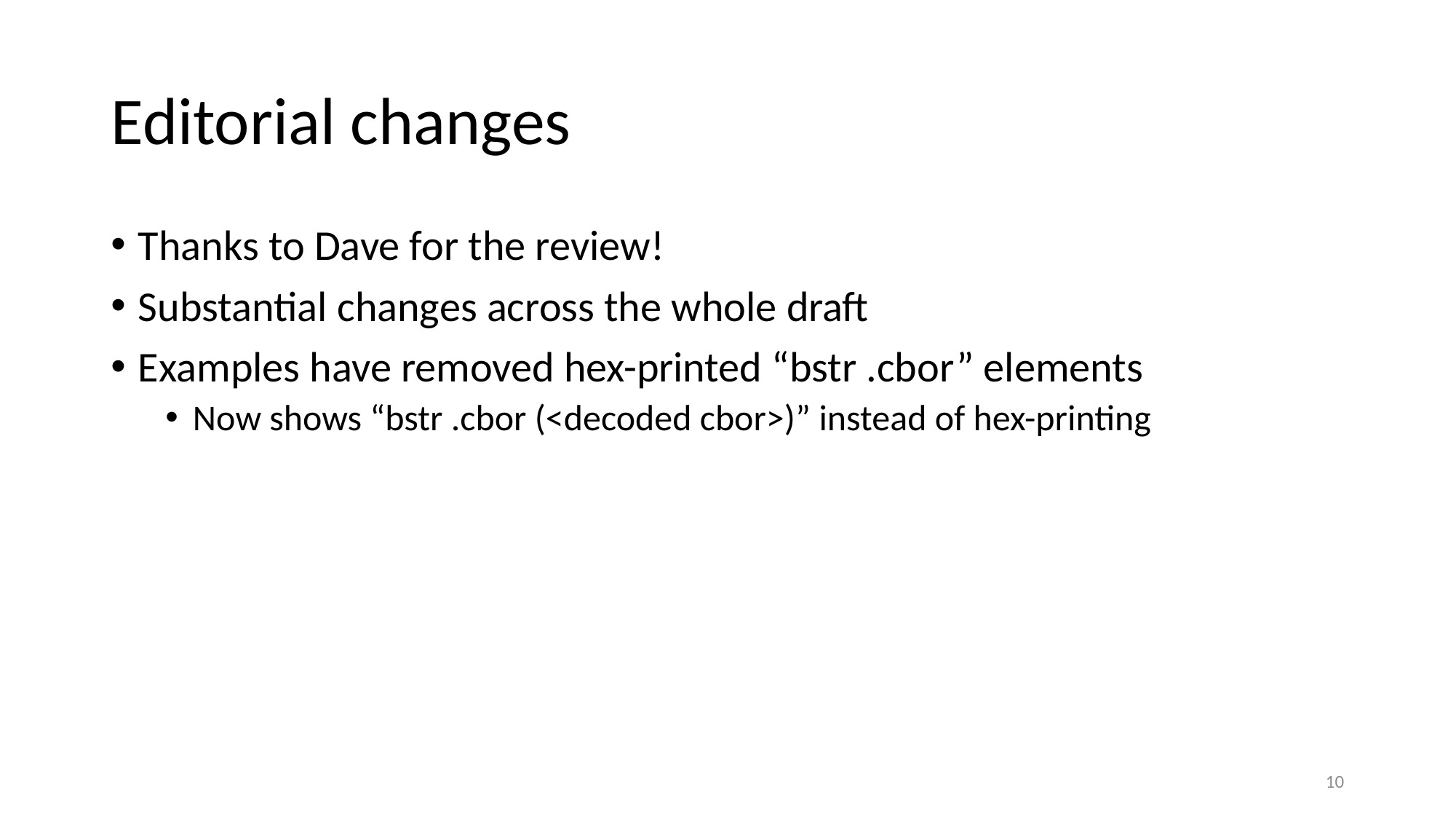

# Editorial changes
Thanks to Dave for the review!
Substantial changes across the whole draft
Examples have removed hex-printed “bstr .cbor” elements
Now shows “bstr .cbor (<decoded cbor>)” instead of hex-printing
10